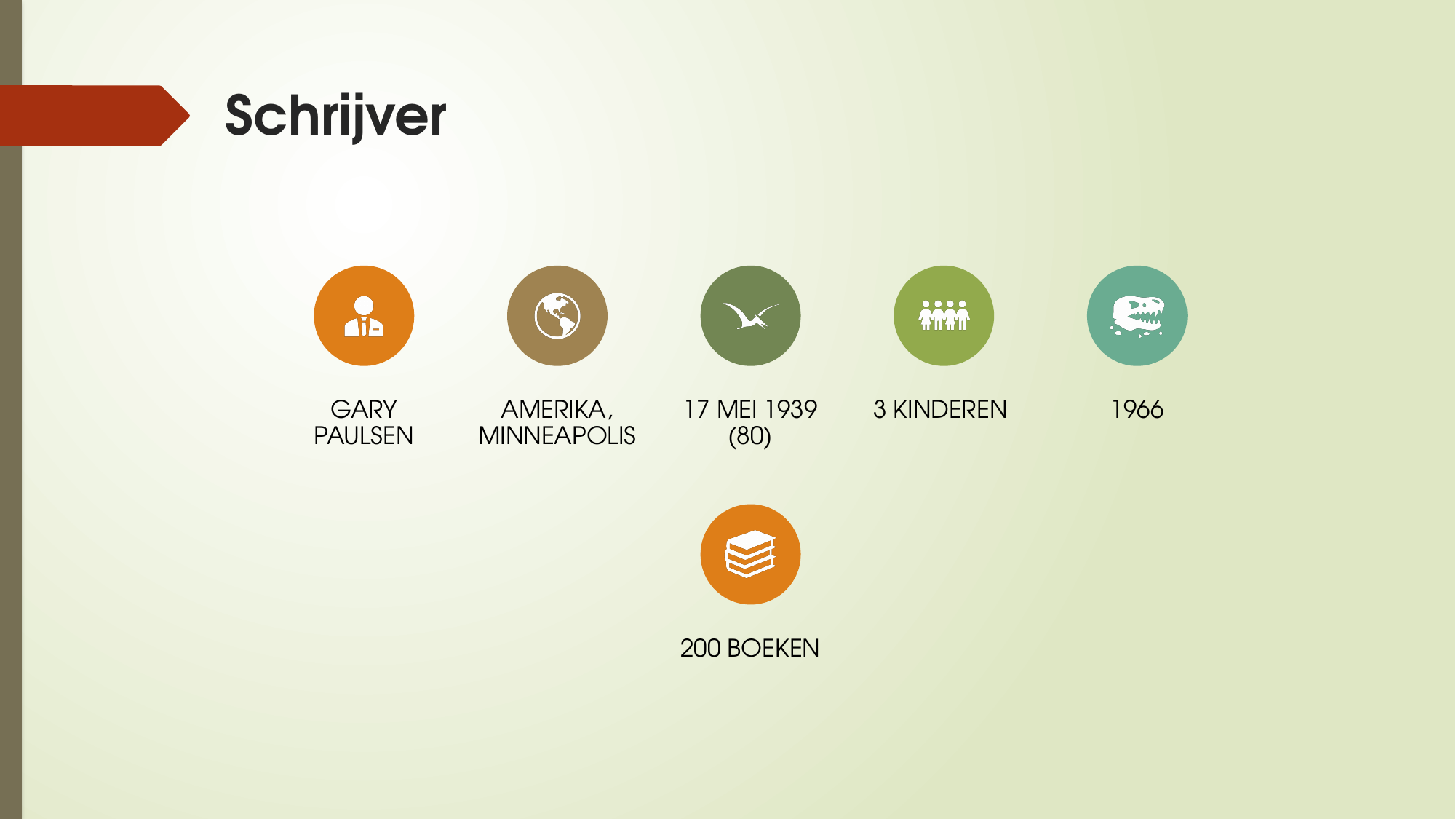

# Schrijver

Gary Paulsen
Amerika, Minneapolis
17 mei 1939 (80)
3 kinderen
1966
200 boeken